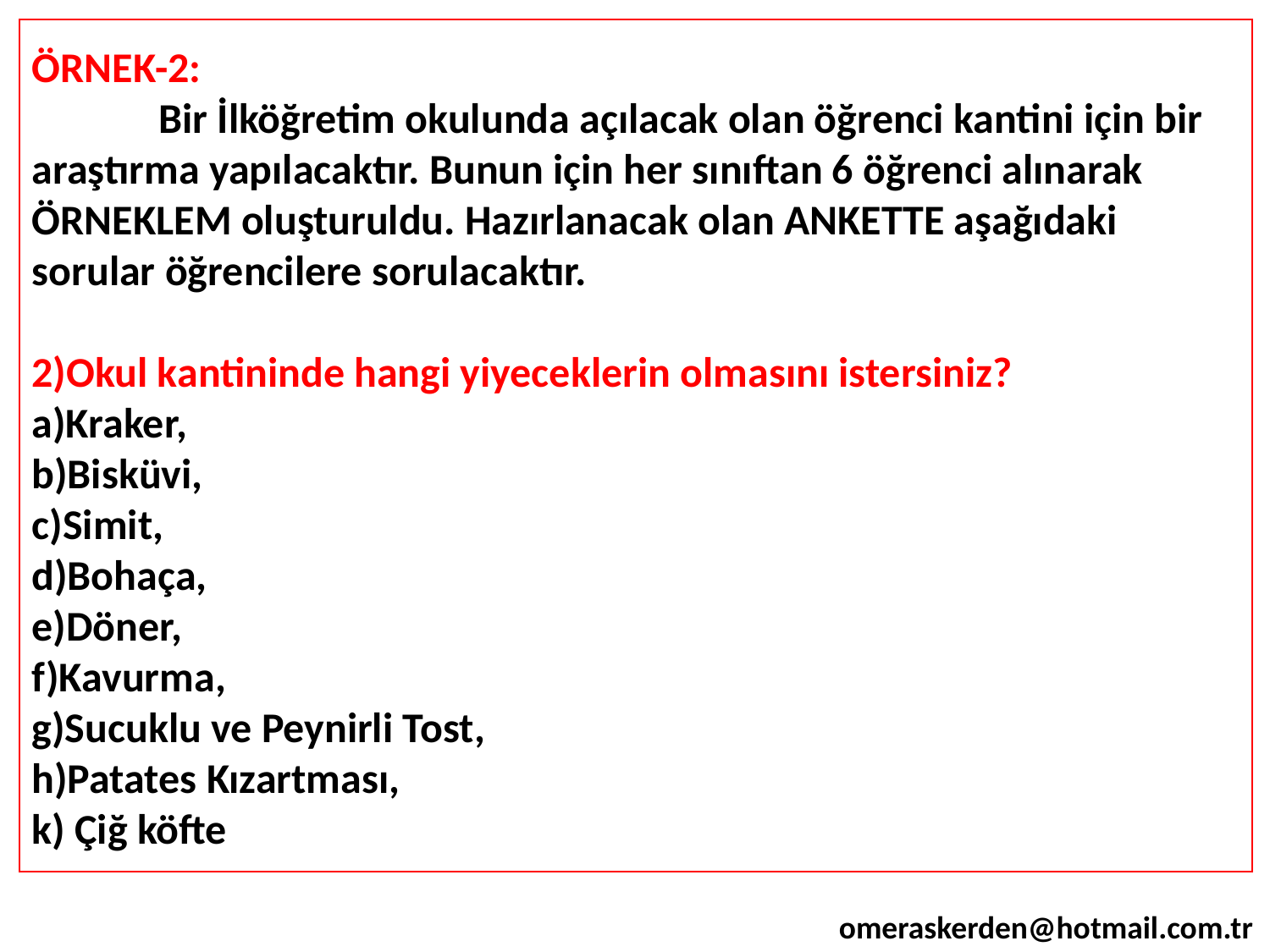

ÖRNEK-2:
	Bir İlköğretim okulunda açılacak olan öğrenci kantini için bir araştırma yapılacaktır. Bunun için her sınıftan 6 öğrenci alınarak ÖRNEKLEM oluşturuldu. Hazırlanacak olan ANKETTE aşağıdaki sorular öğrencilere sorulacaktır.

2)Okul kantininde hangi yiyeceklerin olmasını istersiniz?
a)Kraker,
b)Bisküvi,
c)Simit,
d)Bohaça,
e)Döner,
f)Kavurma,
g)Sucuklu ve Peynirli Tost,
h)Patates Kızartması,
k) Çiğ köfte

omeraskerden@hotmail.com.tr